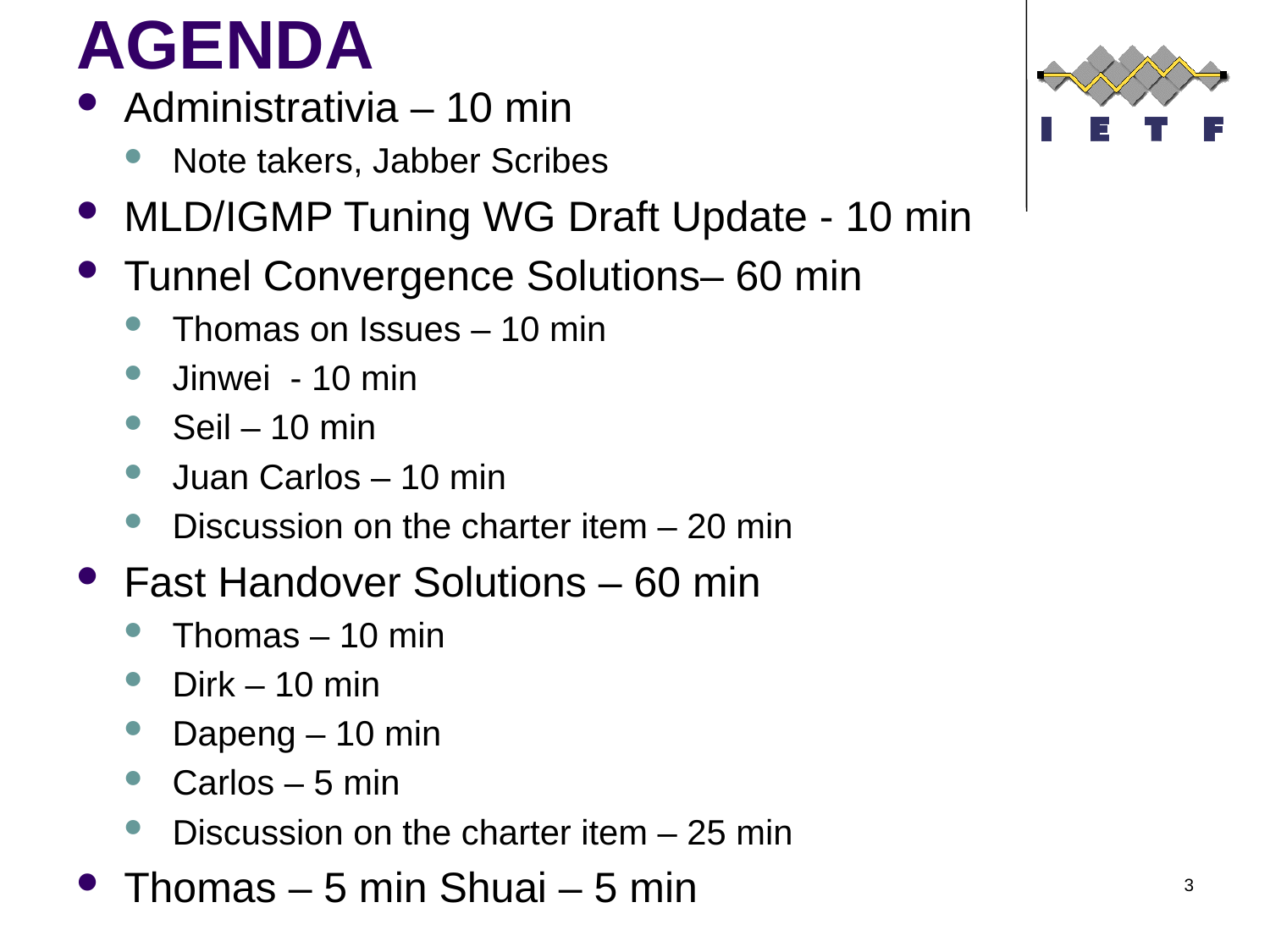

# AGENDA
Administrativia – 10 min
Note takers, Jabber Scribes
MLD/IGMP Tuning WG Draft Update - 10 min
Tunnel Convergence Solutions– 60 min
Thomas on Issues – 10 min
Jinwei  - 10 min
Seil – 10 min
Juan Carlos – 10 min
Discussion on the charter item – 20 min
Fast Handover Solutions – 60 min
Thomas – 10 min
Dirk – 10 min
Dapeng – 10 min
Carlos – 5 min
Discussion on the charter item – 25 min
Thomas – 5 min Shuai – 5 min
3